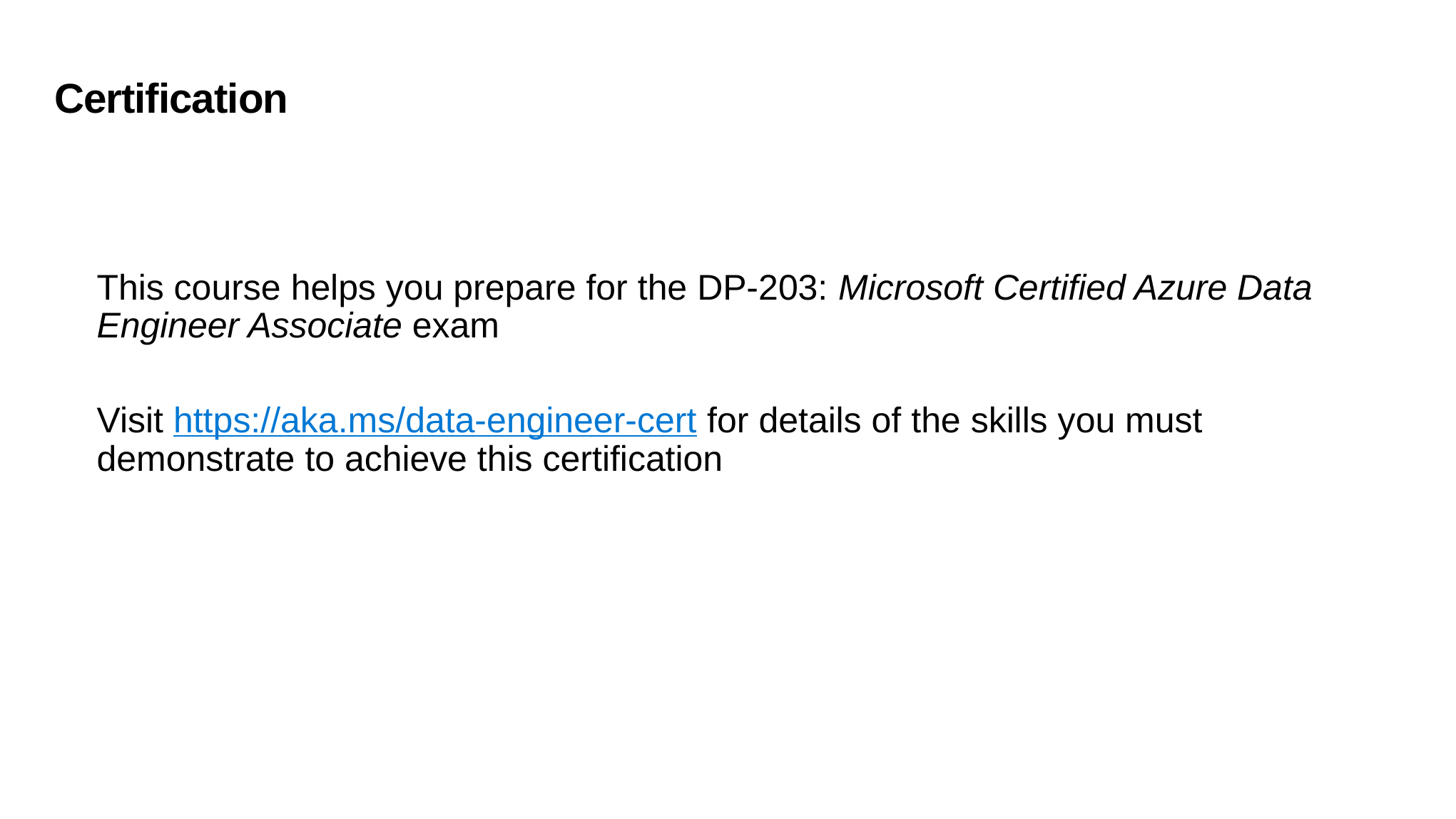

# Certification
This course helps you prepare for the DP-203: Microsoft Certified Azure Data Engineer Associate exam

Visit https://aka.ms/data-engineer-cert for details of the skills you must demonstrate to achieve this certification